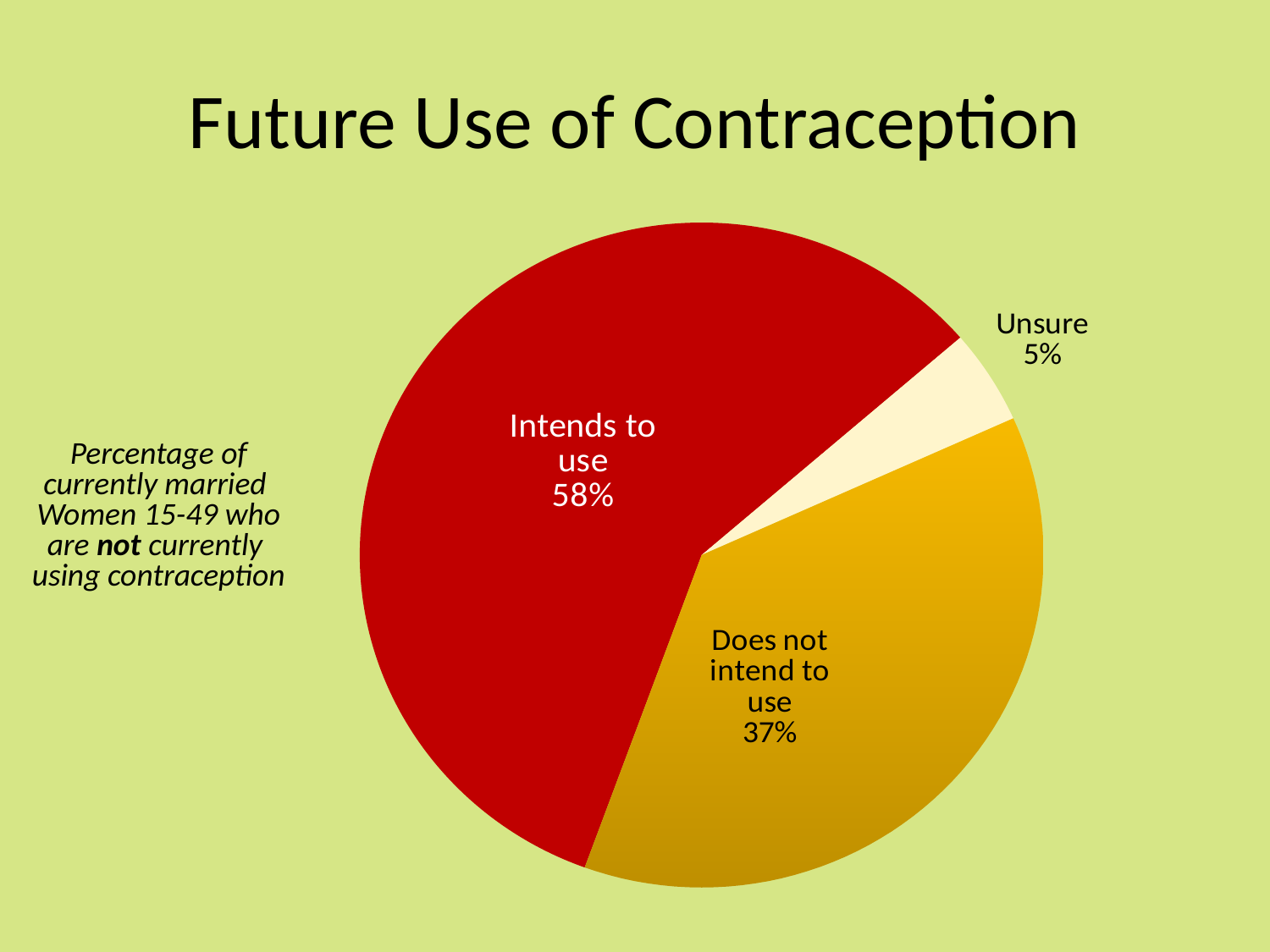

# Future Use of Contraception

### Chart

| Category |  |
|---|---|
| Intends to use | 58.1 |
| Unsure | 4.6 |
| Does not intend to use | 37.300000000000004 |
Percentage of currently married
Women 15-49 who are not currently
using contraception